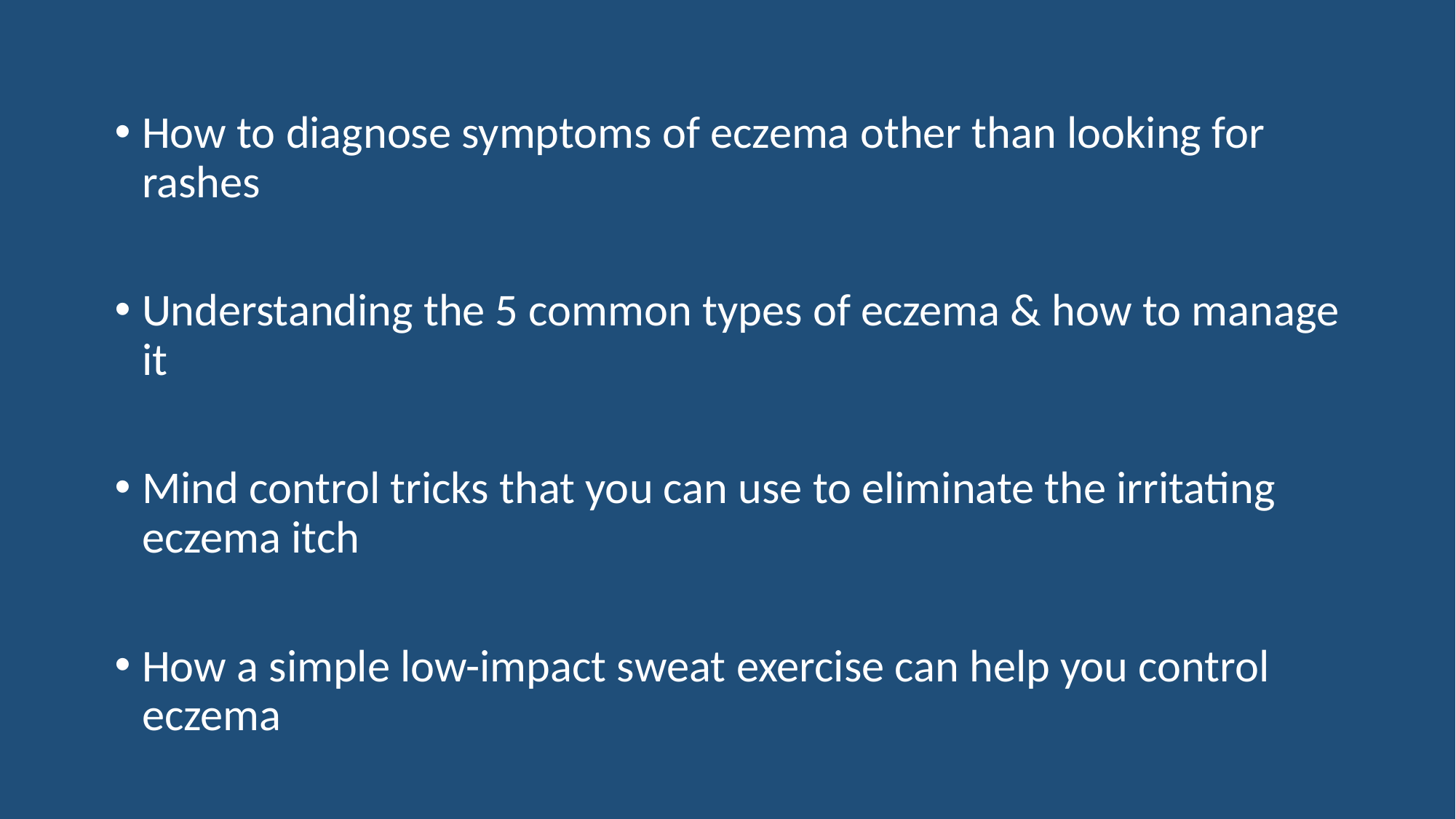

How to diagnose symptoms of eczema other than looking for rashes

Understanding the 5 common types of eczema & how to manage it

Mind control tricks that you can use to eliminate the irritating eczema itch

How a simple low-impact sweat exercise can help you control eczema